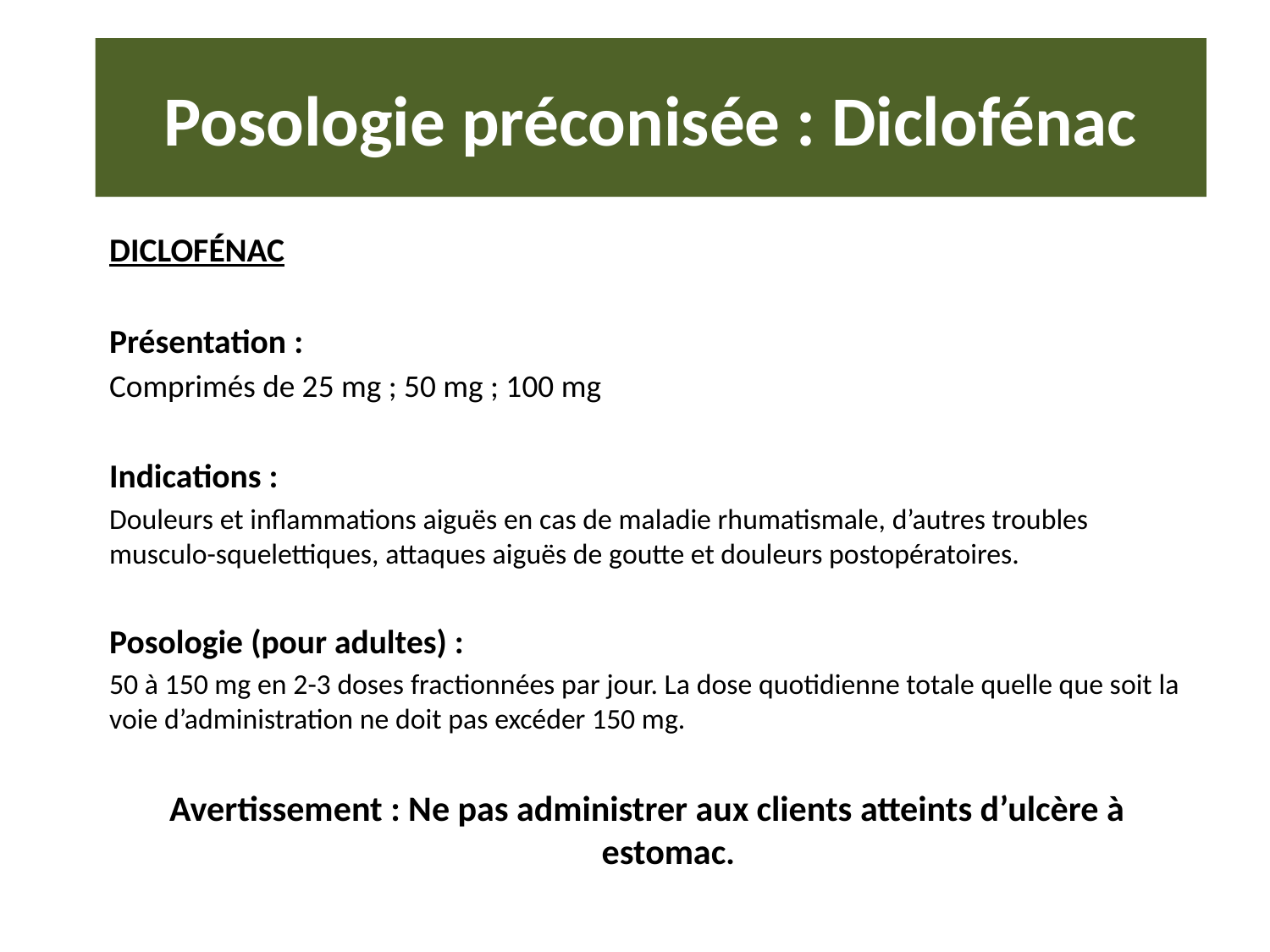

# Posologie préconisée : Diclofénac
DICLOFÉNAC

Présentation :
Comprimés de 25 mg ; 50 mg ; 100 mg

Indications :
Douleurs et inflammations aiguës en cas de maladie rhumatismale, d’autres troubles musculo-squelettiques, attaques aiguës de goutte et douleurs postopératoires.

Posologie (pour adultes) :
50 à 150 mg en 2-3 doses fractionnées par jour. La dose quotidienne totale quelle que soit la voie d’administration ne doit pas excéder 150 mg.

Avertissement : Ne pas administrer aux clients atteints d’ulcère à estomac.